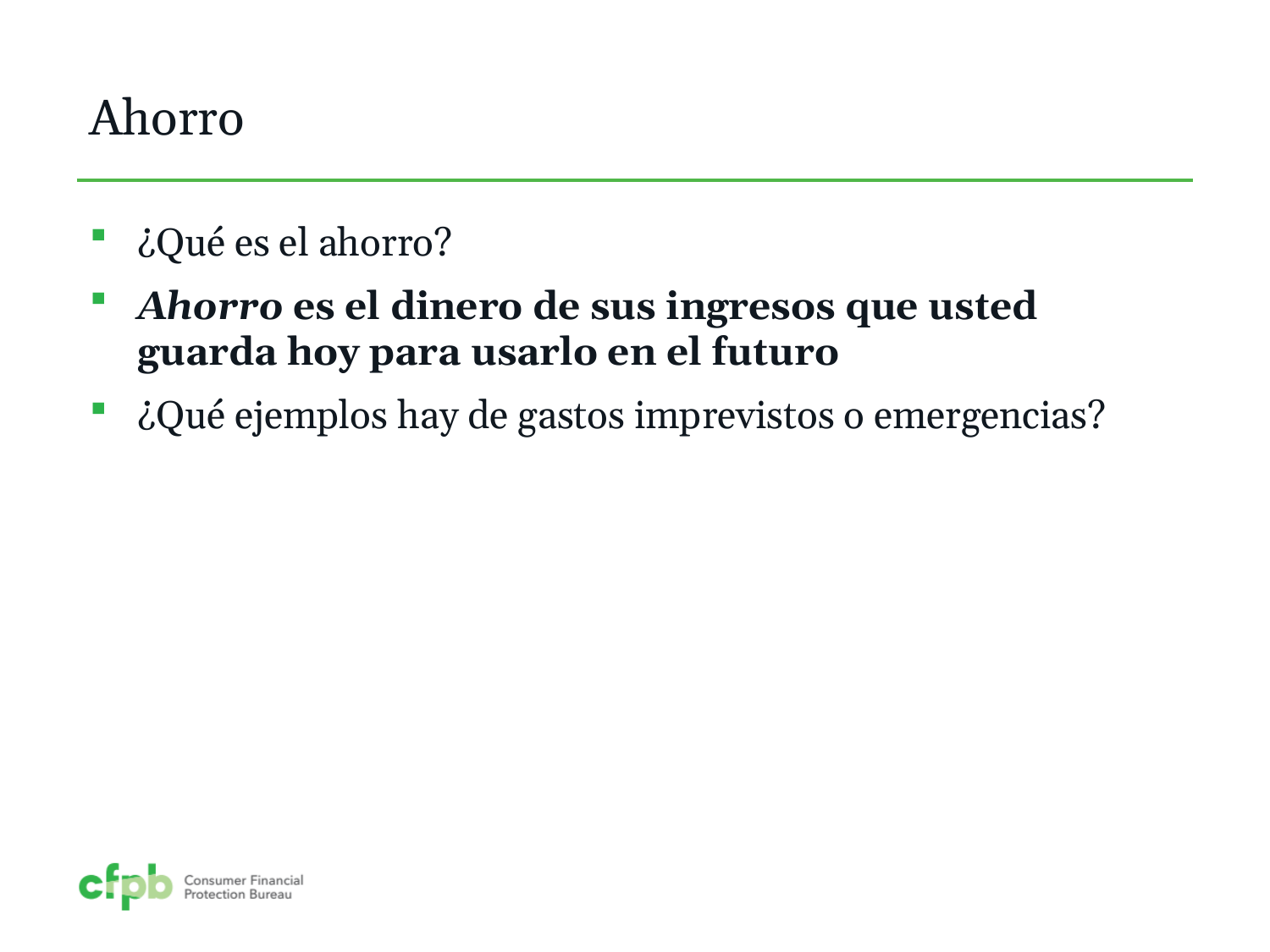

# Ahorro
¿Qué es el ahorro?
Ahorro es el dinero de sus ingresos que usted guarda hoy para usarlo en el futuro
¿Qué ejemplos hay de gastos imprevistos o emergencias?